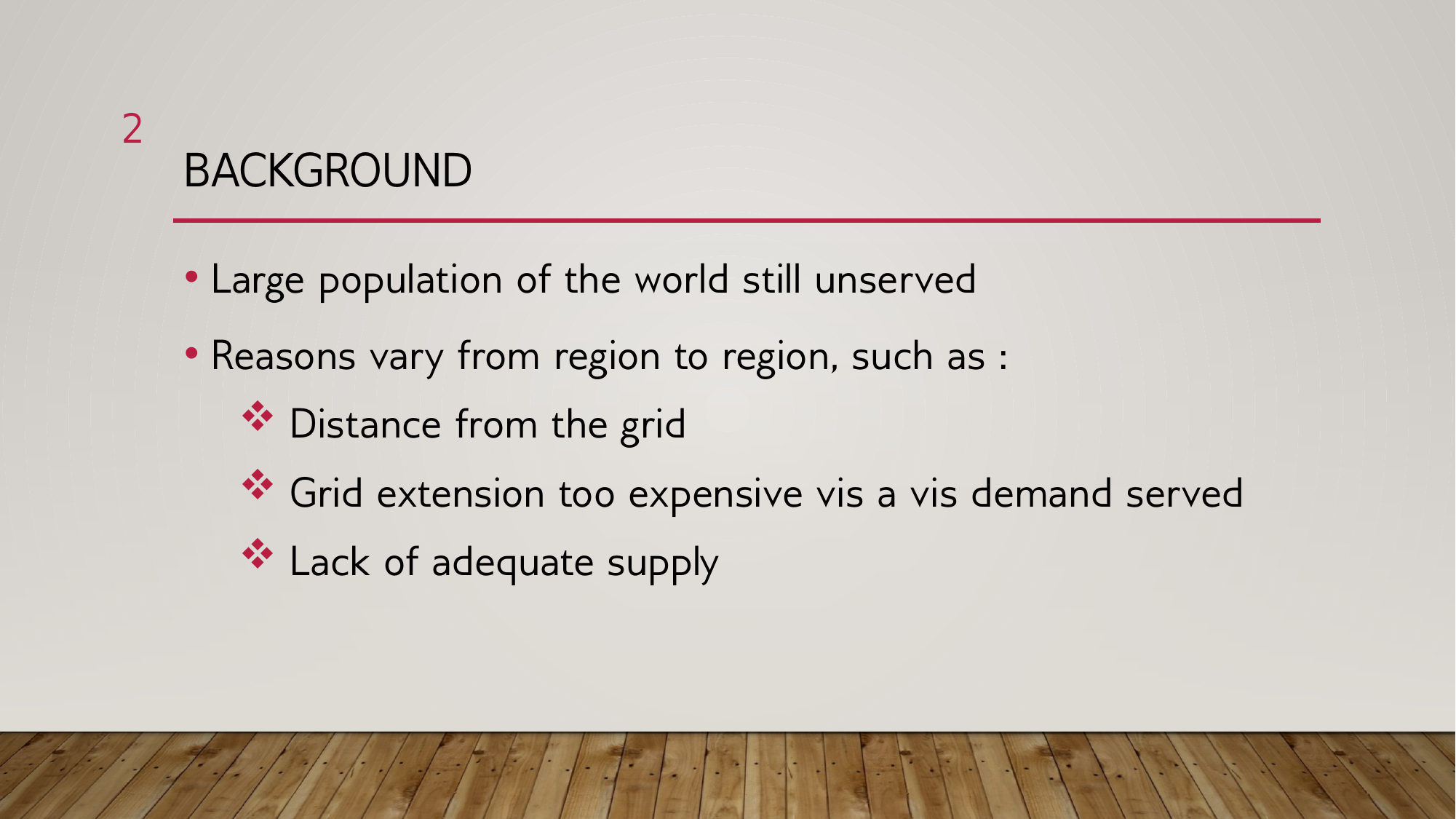

2
BACKGROUND
Large population of the world still unserved
Reasons vary from region to region, such as :
 Distance from the grid
 Grid extension too expensive vis a vis demand served
 Lack of adequate supply